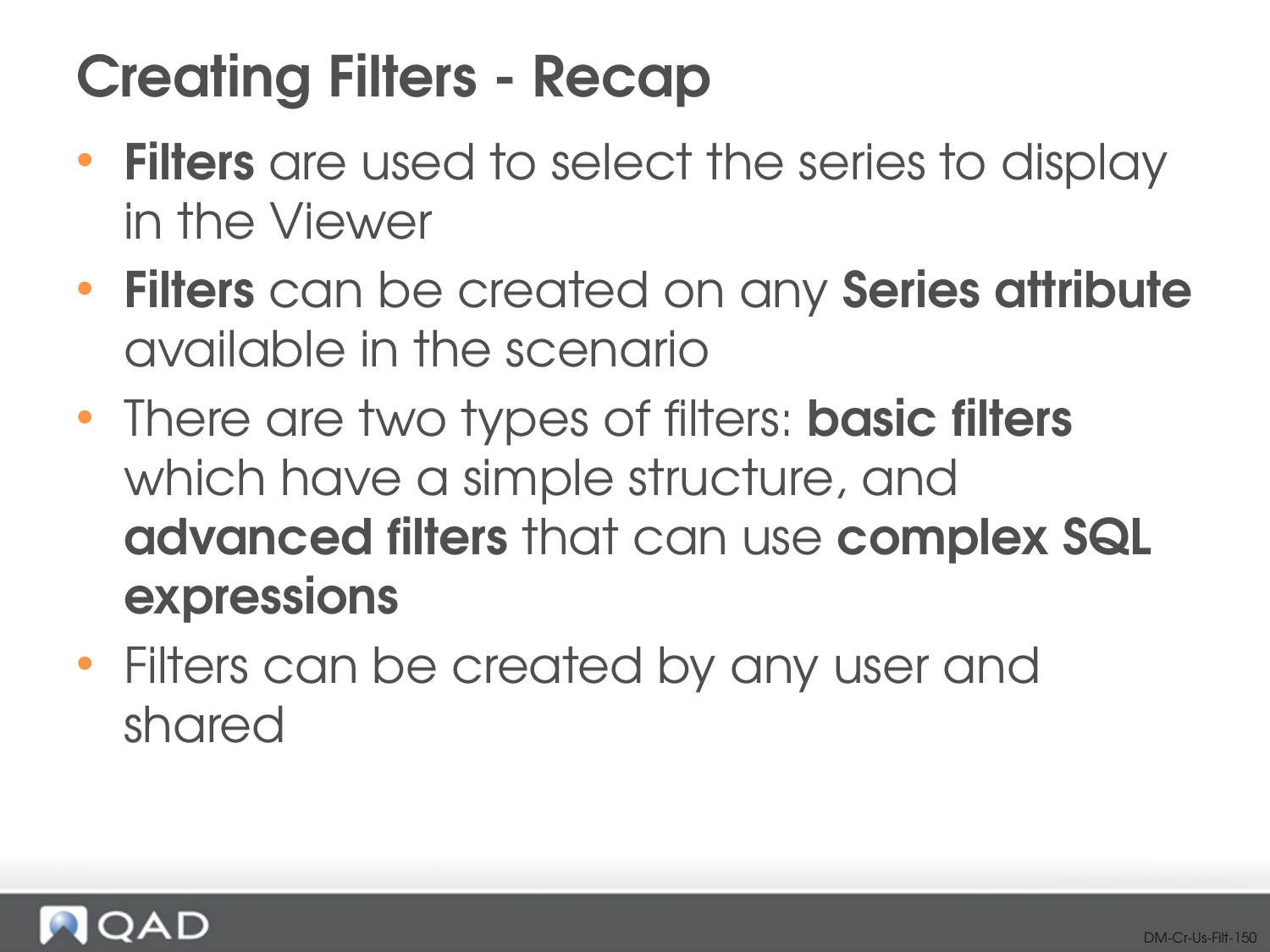

# Creating Filters - Recap
Filters are used to select the series to display in the Viewer
Filters can be created on any Series attribute available in the scenario
There are two types of filters: basic filters which have a simple structure, and advanced filters that can use complex SQL expressions
Filters can be created by any user and shared

DM-Cr-Us-Filt-150